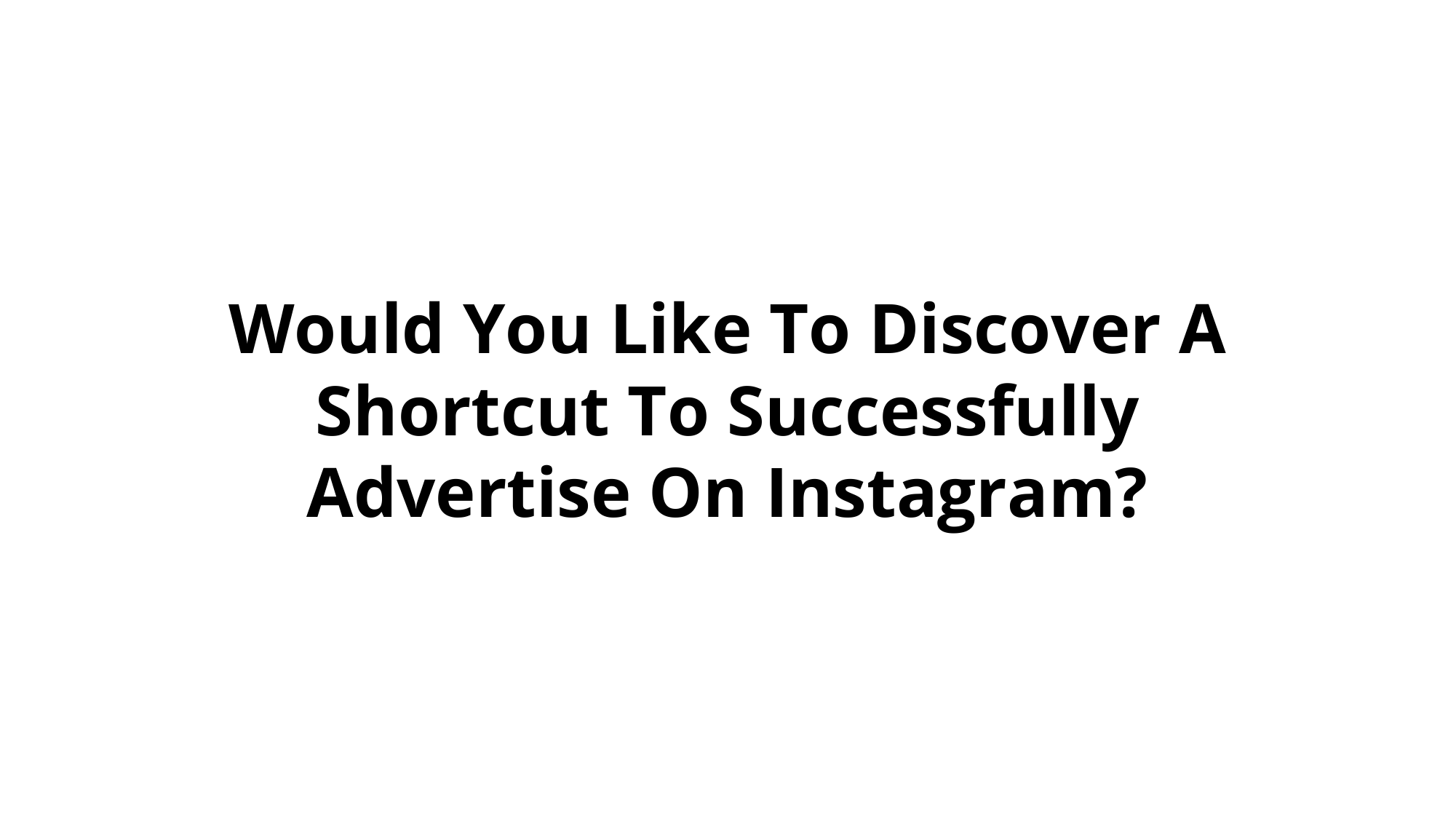

Would You Like To Discover A Shortcut To Successfully Advertise On Instagram?